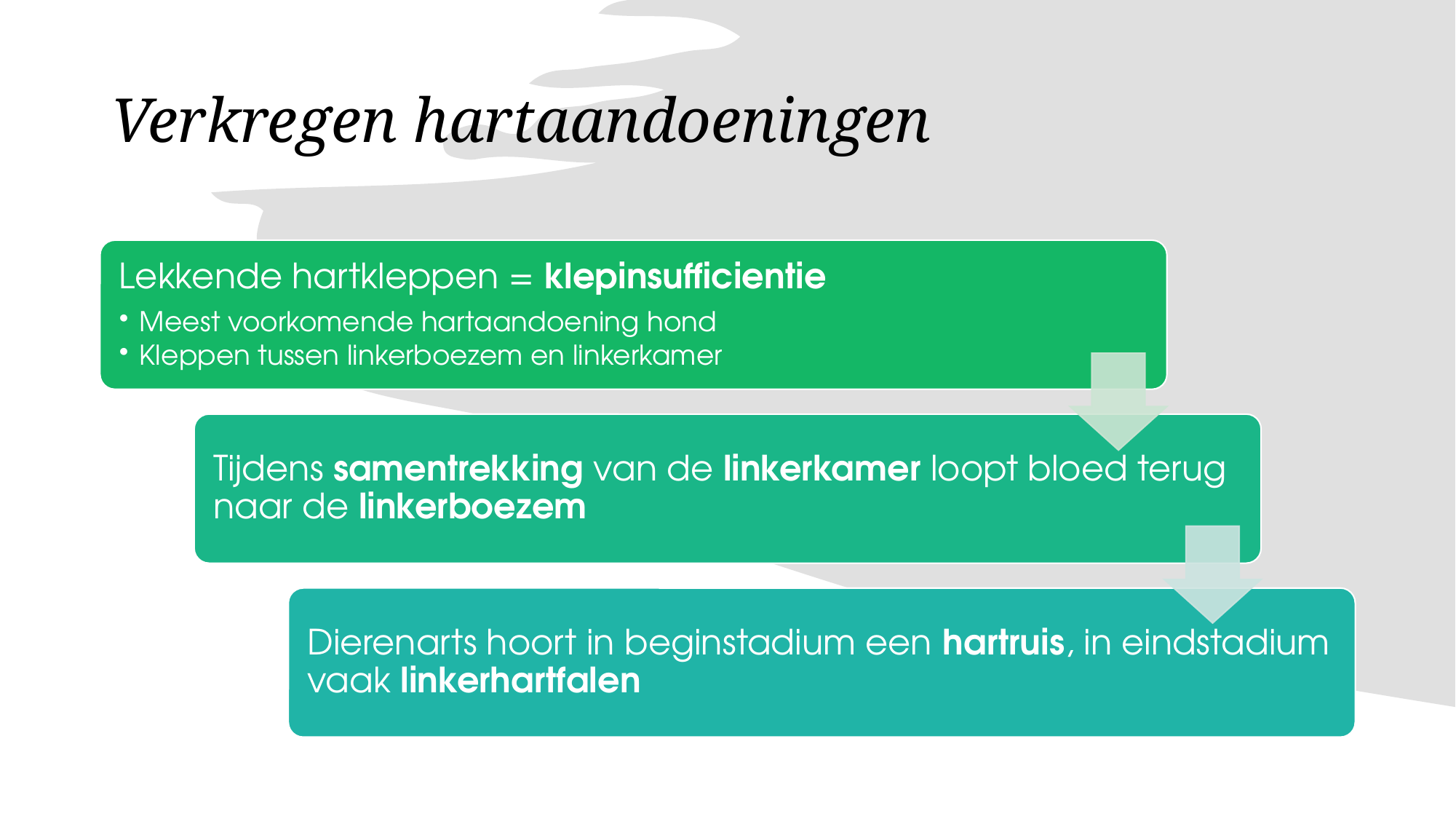

# Verkregen hartaandoeningen
Lekkende hartkleppen = klepinsufficientie
Meest voorkomende hartaandoening hond
Kleppen tussen linkerboezem en linkerkamer
Tijdens samentrekking van de linkerkamer loopt bloed terug naar de linkerboezem
Dierenarts hoort in beginstadium een hartruis, in eindstadium vaak linkerhartfalen